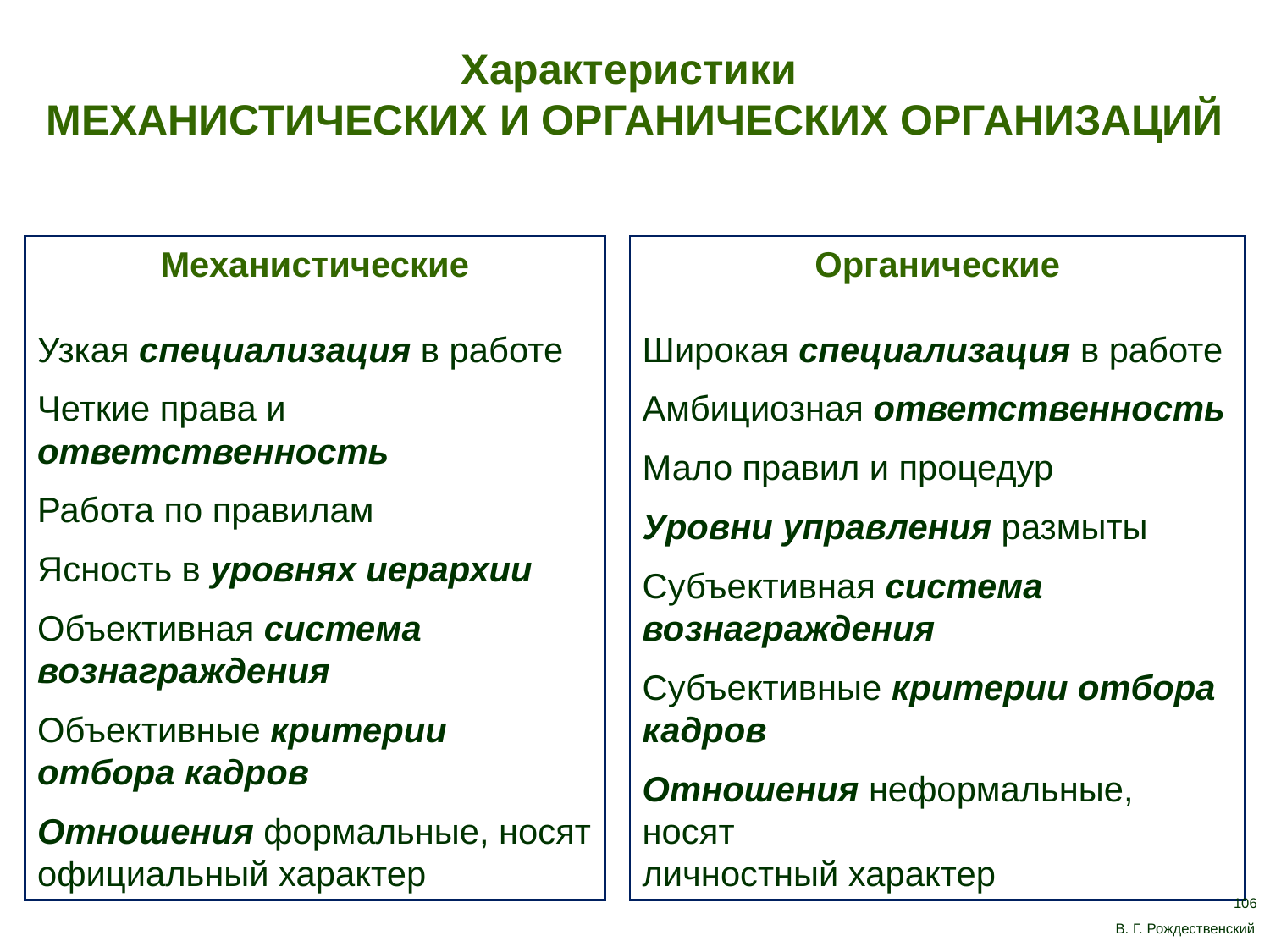

Характеристики
МЕХАНИСТИЧЕСКИХ И ОРГАНИЧЕСКИХ ОРГАНИЗАЦИЙ

Механистические

Узкая специализация в работе

Четкие права и ответственность

Работа по правилам

Ясность в уровнях иерархии

Объективная система вознаграждения

Объективные критерии отбора кадров

Отношения формальные, носят официальный характер
Органические

Широкая специализация в работе

Амбициозная ответственность

Мало правил и процедур

Уровни управления размыты

Субъективная система
вознаграждения

Субъективные критерии отбора кадров

Отношения неформальные, носят
личностный характер
106
В. Г. Рождественский